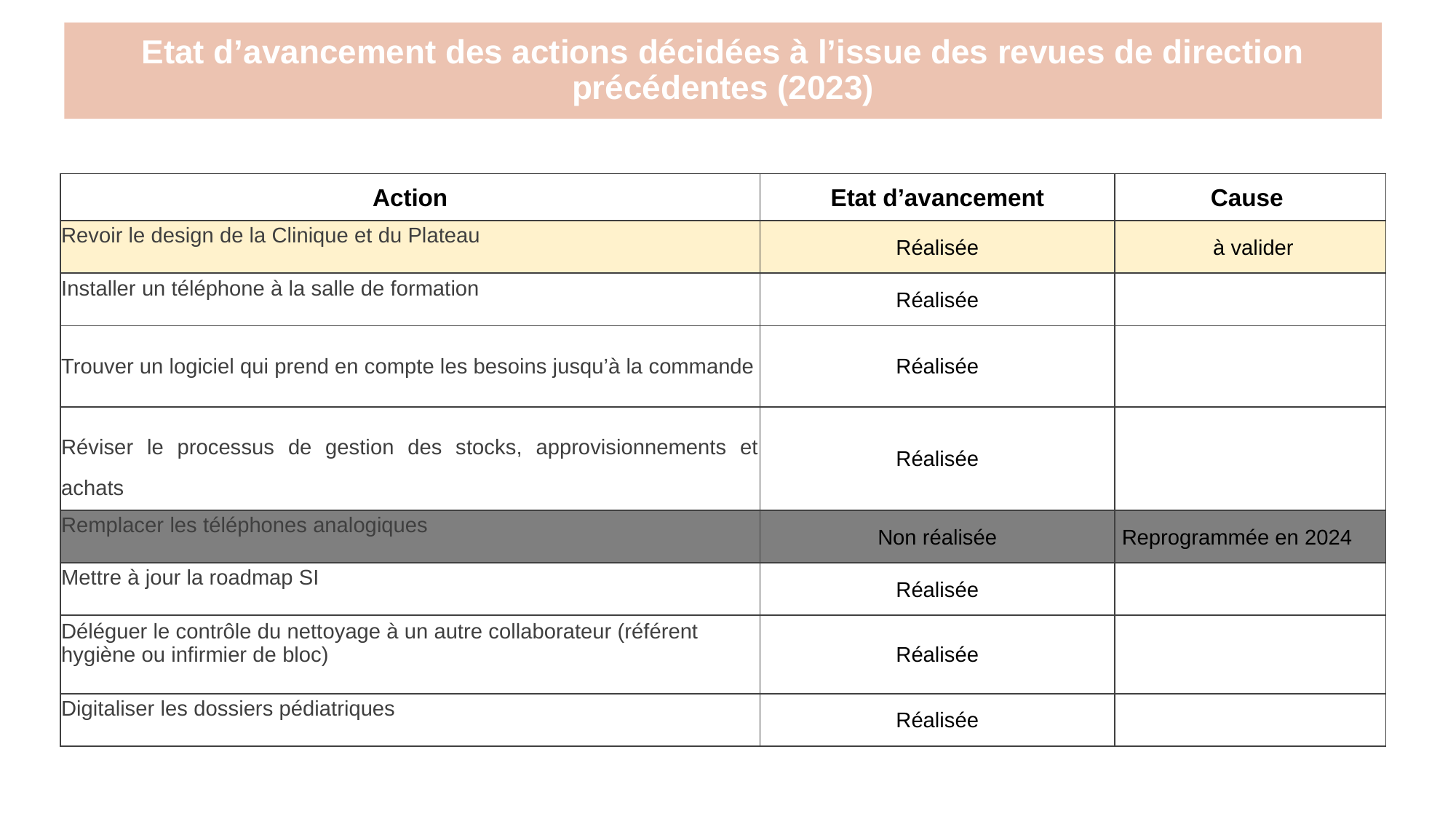

# Etat d’avancement des actions décidées à l’issue des revues de direction précédentes (2023)
| Action | Etat d’avancement | Cause |
| --- | --- | --- |
| Revoir le design de la Clinique et du Plateau | Réalisée | à valider |
| Installer un téléphone à la salle de formation | Réalisée |  |
| Trouver un logiciel qui prend en compte les besoins jusqu’à la commande | Réalisée |  |
| Réviser le processus de gestion des stocks, approvisionnements et achats | Réalisée |  |
| Remplacer les téléphones analogiques | Non réalisée | Reprogrammée en 2024 |
| Mettre à jour la roadmap SI | Réalisée |  |
| Déléguer le contrôle du nettoyage à un autre collaborateur (référent hygiène ou infirmier de bloc) | Réalisée |  |
| Digitaliser les dossiers pédiatriques | Réalisée |  |